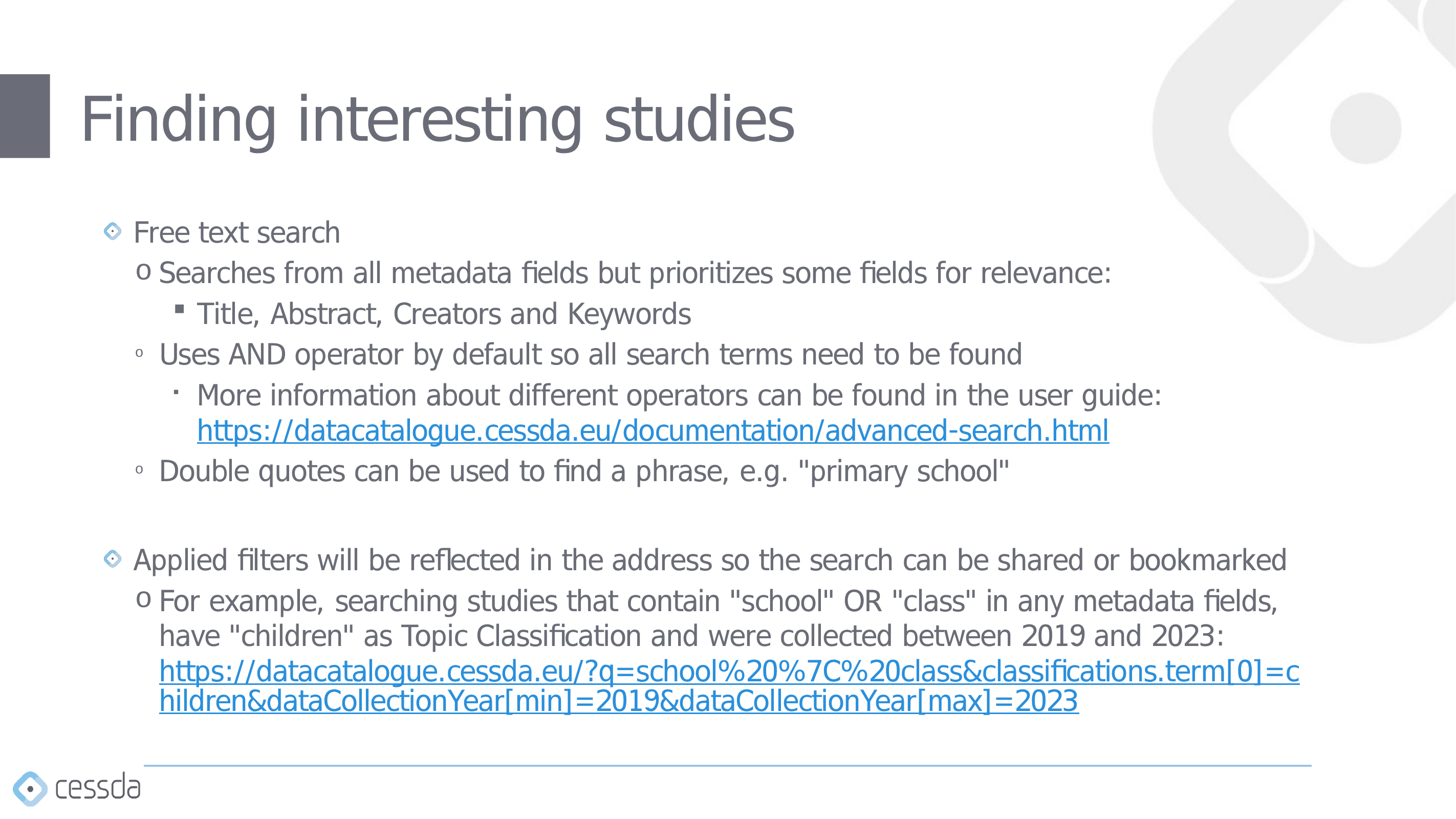

# Finding interesting studies
Free text search
Searches from all metadata fields but prioritizes some fields for relevance:
Title, Abstract, Creators and Keywords
Uses AND operator by default so all search terms need to be found
More information about different operators can be found in the user guide: https://datacatalogue.cessda.eu/documentation/advanced-search.html
Double quotes can be used to find a phrase, e.g. "primary school"

Applied filters will be reflected in the address so the search can be shared or bookmarked
For example, searching studies that contain "school" OR "class" in any metadata fields, have "children" as Topic Classification and were collected between 2019 and 2023: https://datacatalogue.cessda.eu/?q=school%20%7C%20class&classifications.term[0]=children&dataCollectionYear[min]=2019&dataCollectionYear[max]=2023